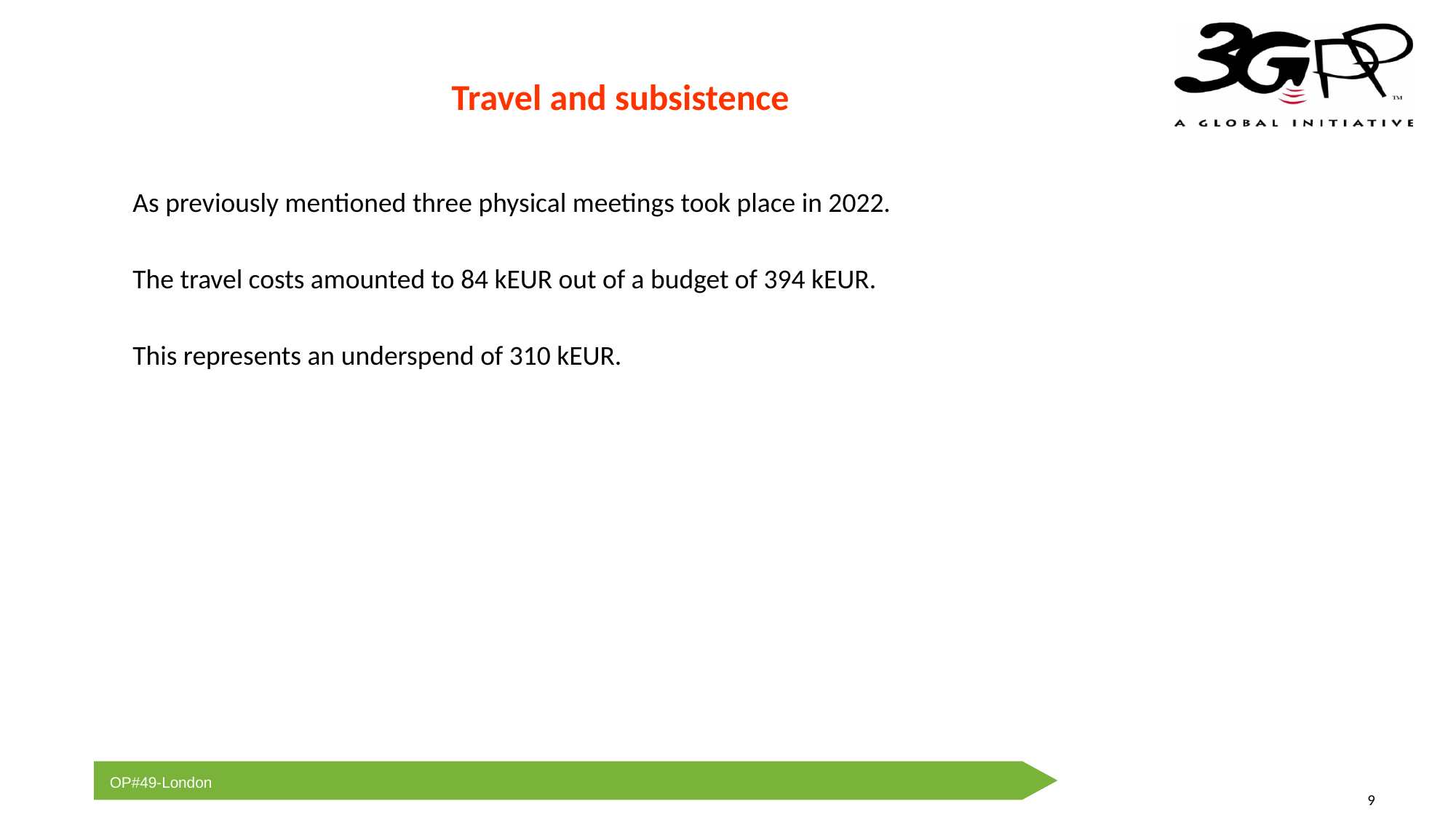

# Travel and subsistence

As previously mentioned three physical meetings took place in 2022.

The travel costs amounted to 84 kEUR out of a budget of 394 kEUR.

This represents an underspend of 310 kEUR.

9